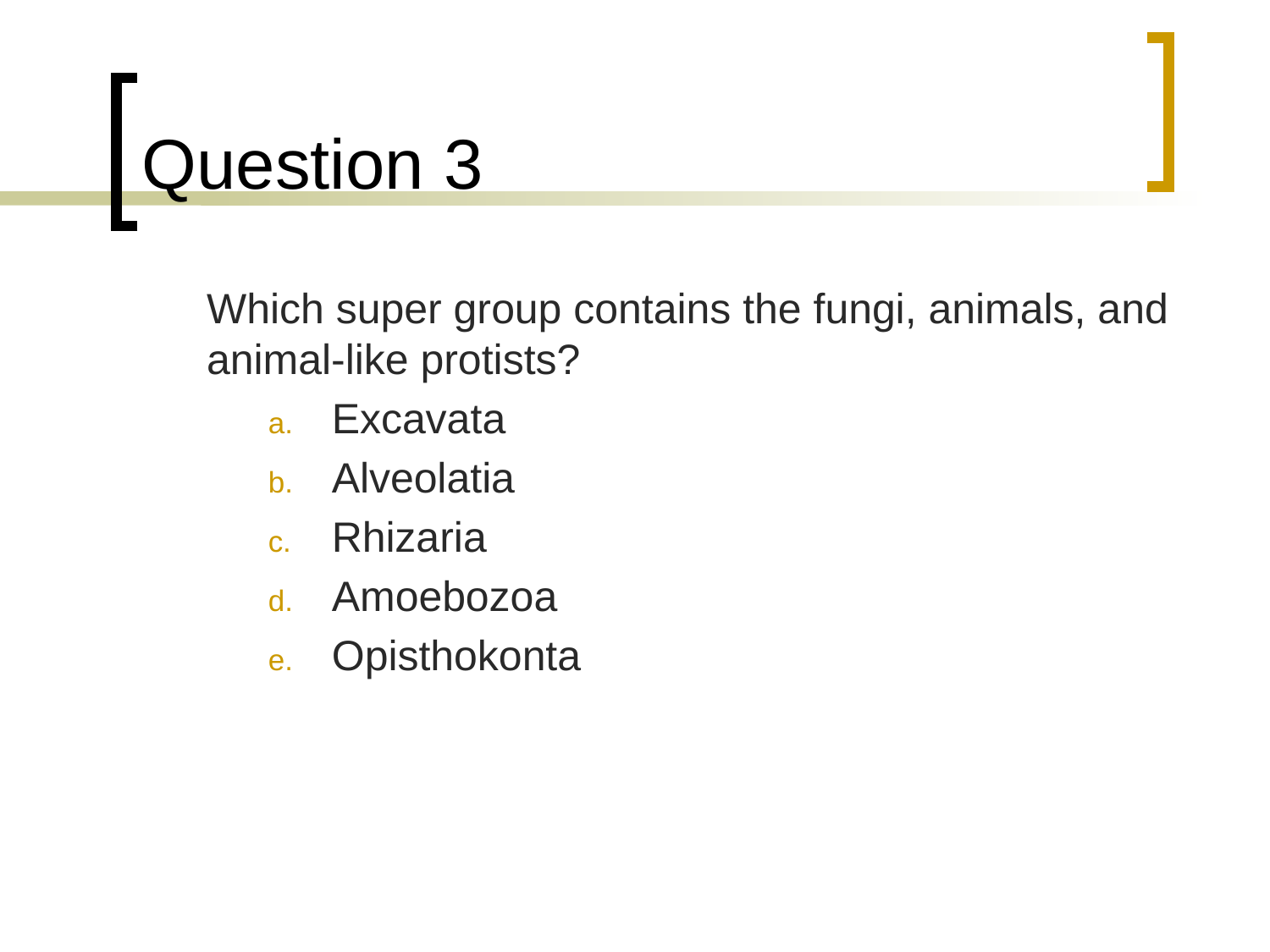

# Question 3
	Which super group contains the fungi, animals, and animal-like protists?
Excavata
Alveolatia
Rhizaria
Amoebozoa
Opisthokonta